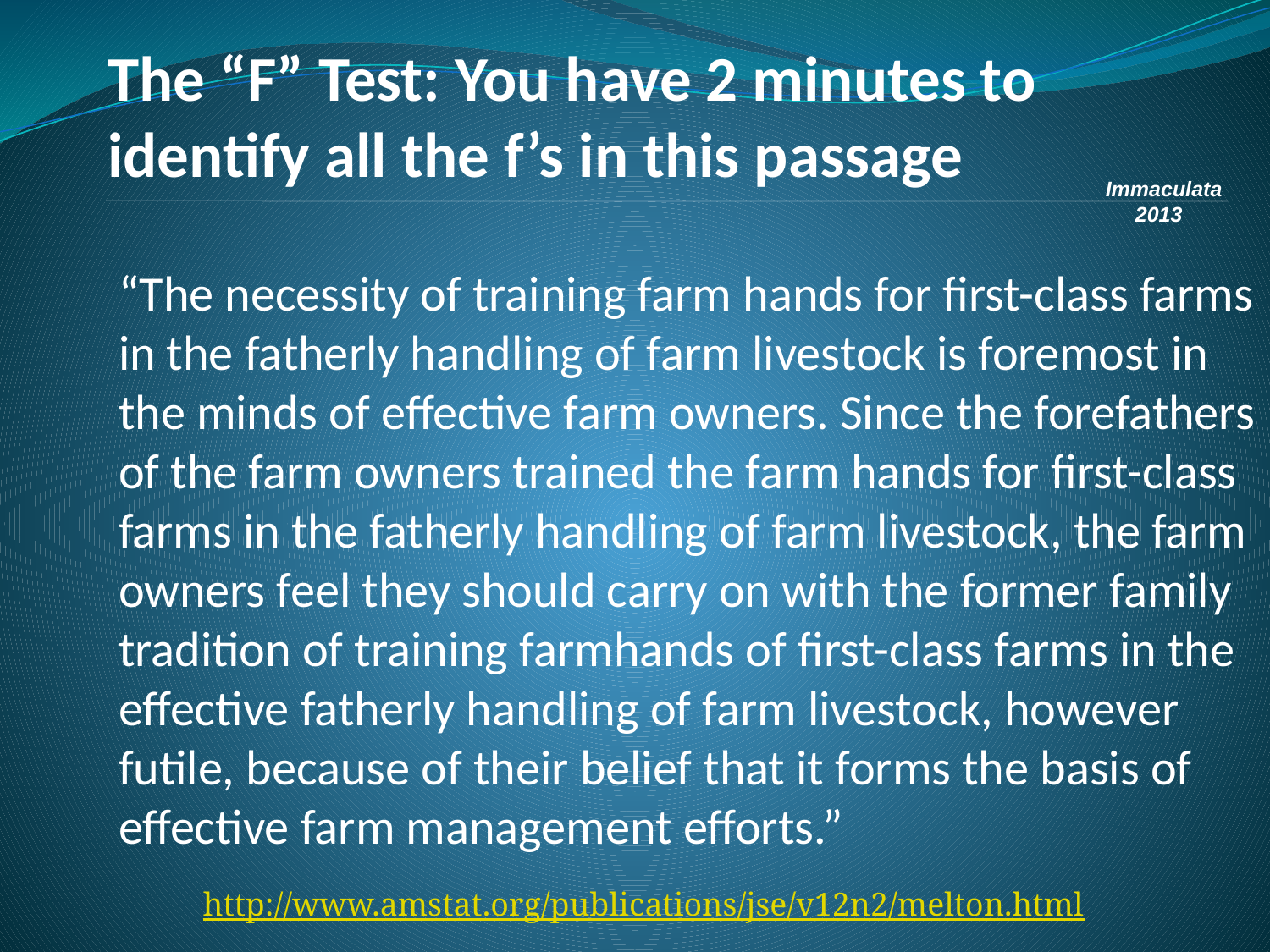

The “F” Test: You have 2 minutes to identify all the f’s in this passage
Immaculata
     2013

“The necessity of training farm hands for first-class farms in the fatherly handling of farm livestock is foremost in the minds of effective farm owners. Since the forefathers of the farm owners trained the farm hands for first-class farms in the fatherly handling of farm livestock, the farm owners feel they should carry on with the former family tradition of training farmhands of first-class farms in the effective fatherly handling of farm livestock, however futile, because of their belief that it forms the basis of effective farm management efforts.”
http://www.amstat.org/publications/jse/v12n2/melton.html